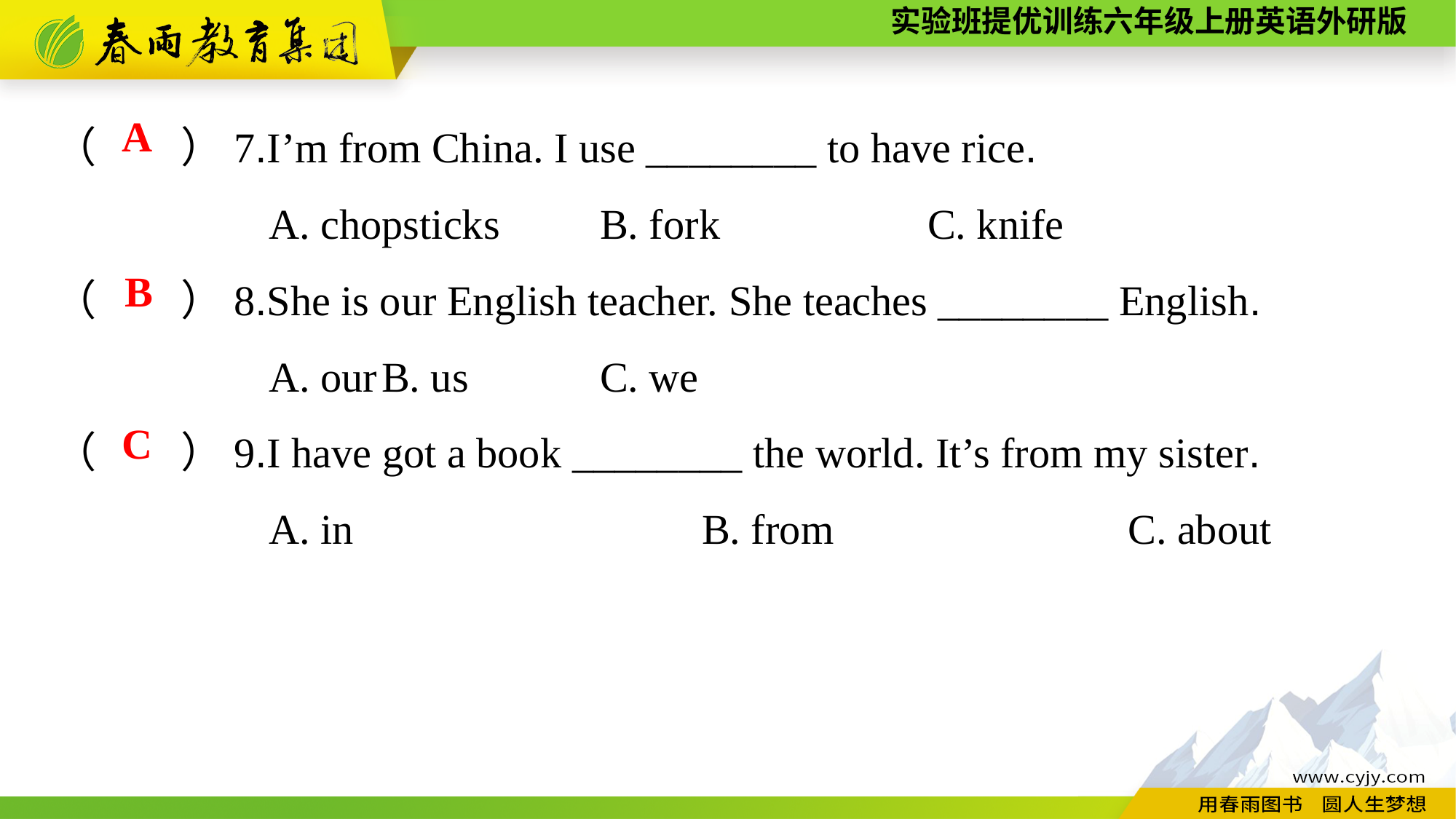

（　　）7.I’m from China. I use ________ to have rice.
A. chopsticks	B. fork		C. knife
（　　）8.She is our English teacher. She teaches ________ English.
A. our	B. us		C. we
（　　）9.I have got a book ________ the world. It’s from my sister.
A. in                                 B. from	                   C. about
A
B
C